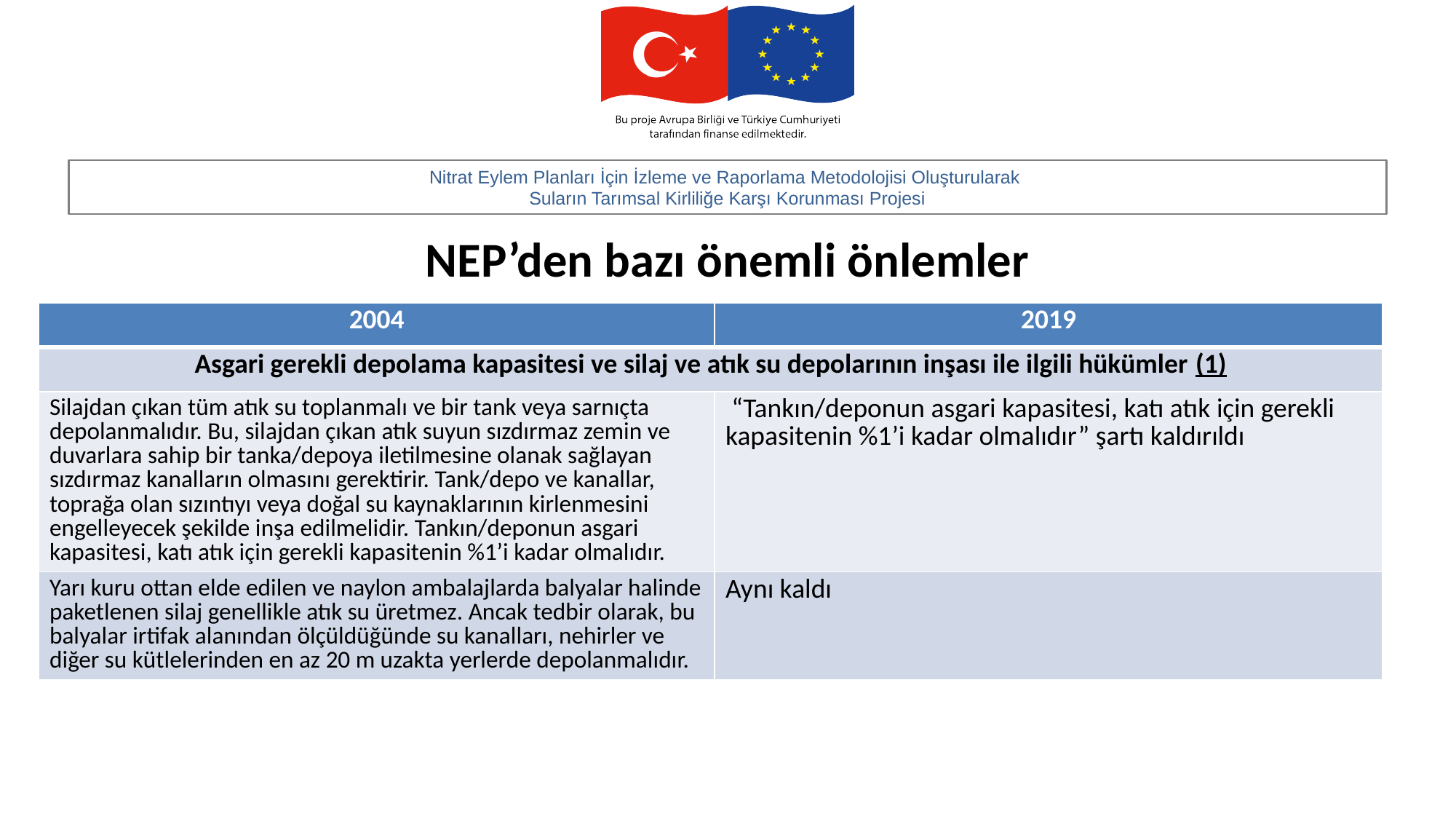

# NEP’den bazı önemli önlemler
| 2004 | 2019 |
| --- | --- |
| Asgari gerekli depolama kapasitesi ve silaj ve atık su depolarının inşası ile ilgili hükümler (1) |  |
| Silajdan çıkan tüm atık su toplanmalı ve bir tank veya sarnıçta depolanmalıdır. Bu, silajdan çıkan atık suyun sızdırmaz zemin ve duvarlara sahip bir tanka/depoya iletilmesine olanak sağlayan sızdırmaz kanalların olmasını gerektirir. Tank/depo ve kanallar, toprağa olan sızıntıyı veya doğal su kaynaklarının kirlenmesini engelleyecek şekilde inşa edilmelidir. Tankın/deponun asgari kapasitesi, katı atık için gerekli kapasitenin %1’i kadar olmalıdır. | “Tankın/deponun asgari kapasitesi, katı atık için gerekli kapasitenin %1’i kadar olmalıdır” şartı kaldırıldı |
| Yarı kuru ottan elde edilen ve naylon ambalajlarda balyalar halinde paketlenen silaj genellikle atık su üretmez. Ancak tedbir olarak, bu balyalar irtifak alanından ölçüldüğünde su kanalları, nehirler ve diğer su kütlelerinden en az 20 m uzakta yerlerde depolanmalıdır. | Aynı kaldı |
.

.